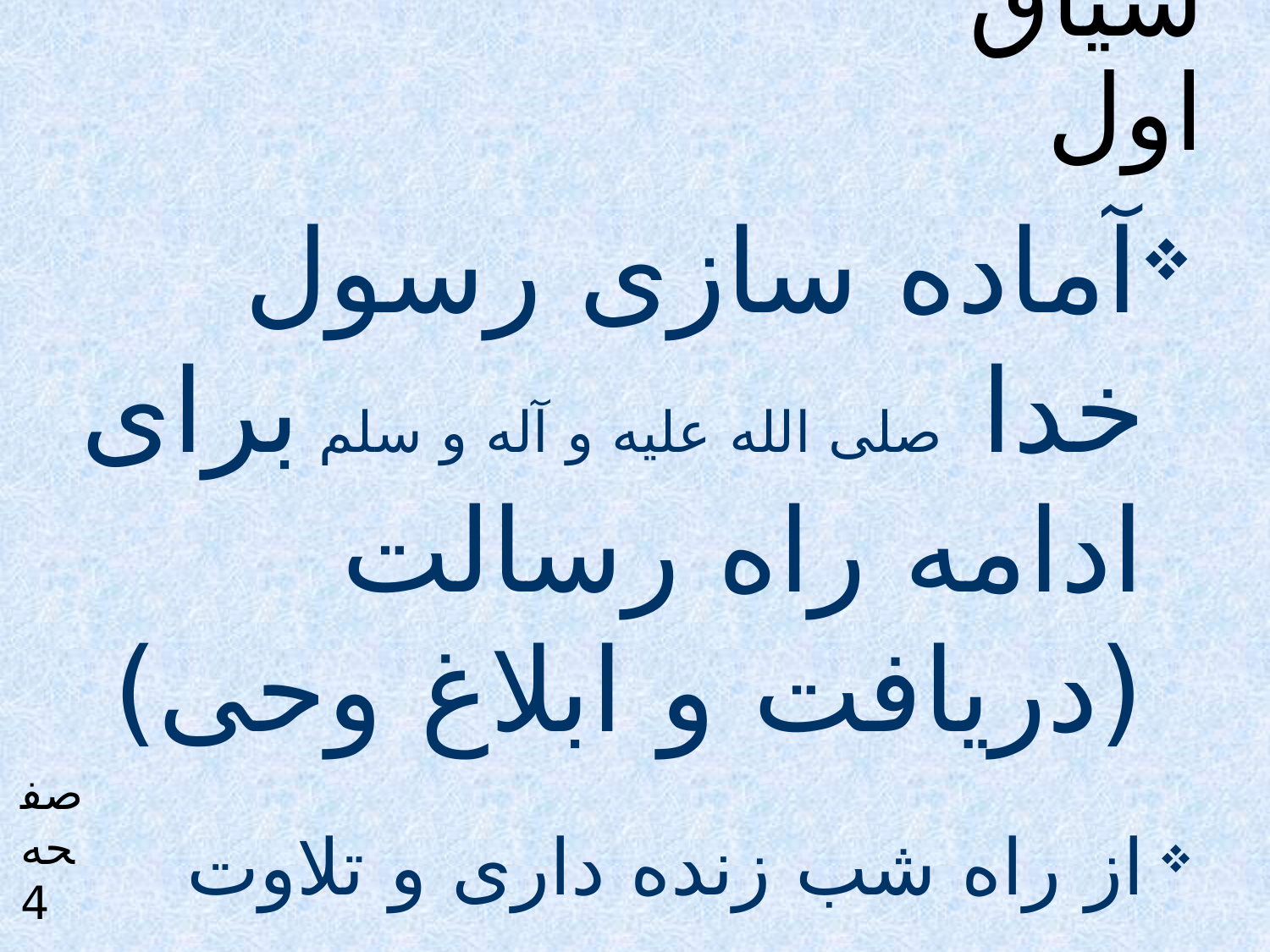

# جهت  هدایتی  سیاق   اول
آماده سازی رسول خدا صلی الله علیه و آله و سلم برای ادامه راه رسالت (دریافت و ابلاغ وحی)
از راه شب زنده داری و تلاوت قرآن در شب،
خود را براي دريافت قول ثقيل الهي مهيا كن و با  توكل به خدا در مقابل آنچه مكذبان مي گويند صبر كن و آنها را به خدا واگذار كن چرا كه عذابي سخت براي آنها فراهم ساخته است.
صفحه 4